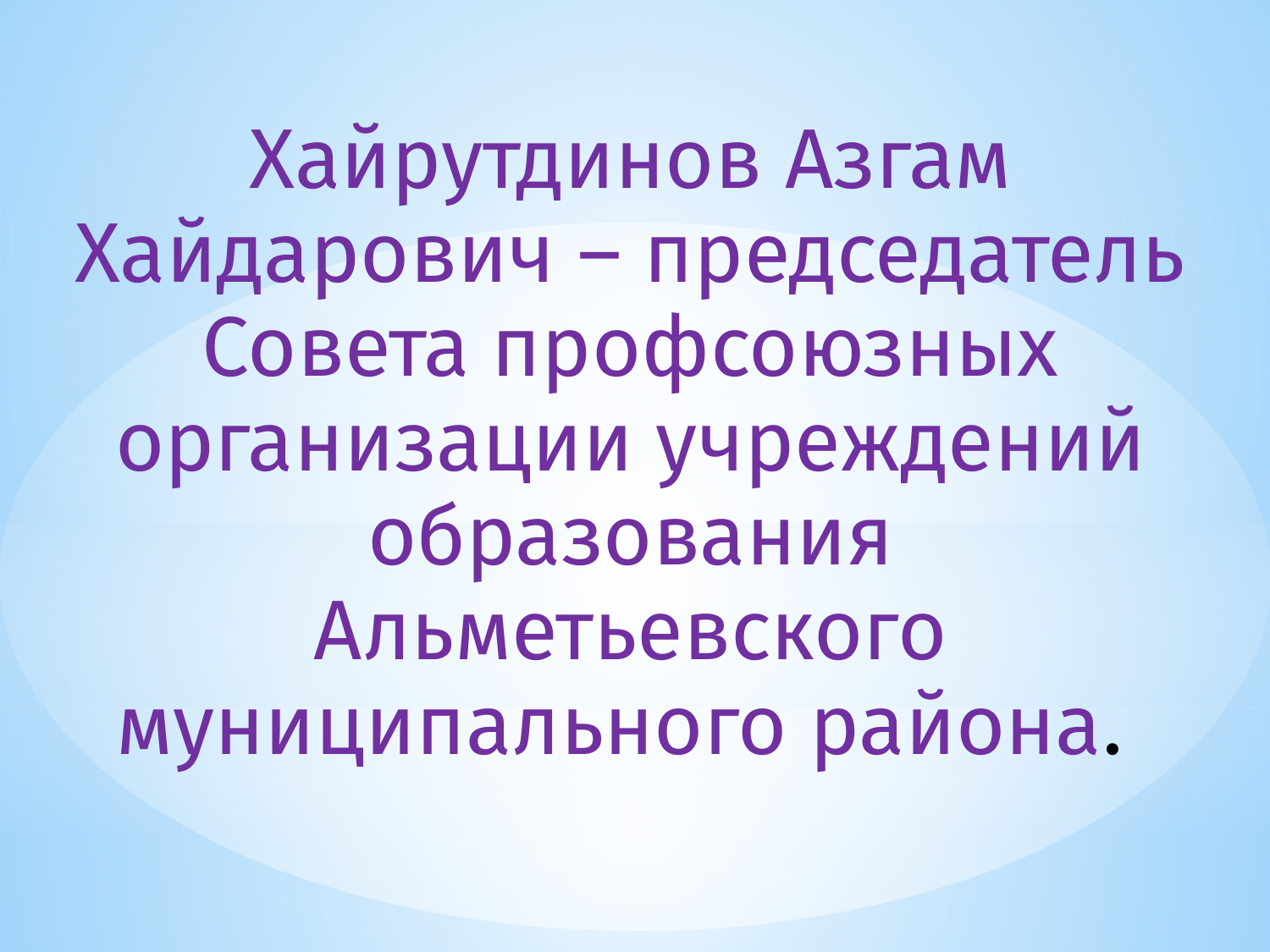

Хайрутдинов Азгам Хайдарович – председатель Совета профсоюзных организации учреждений образования Альметьевского муниципального района.